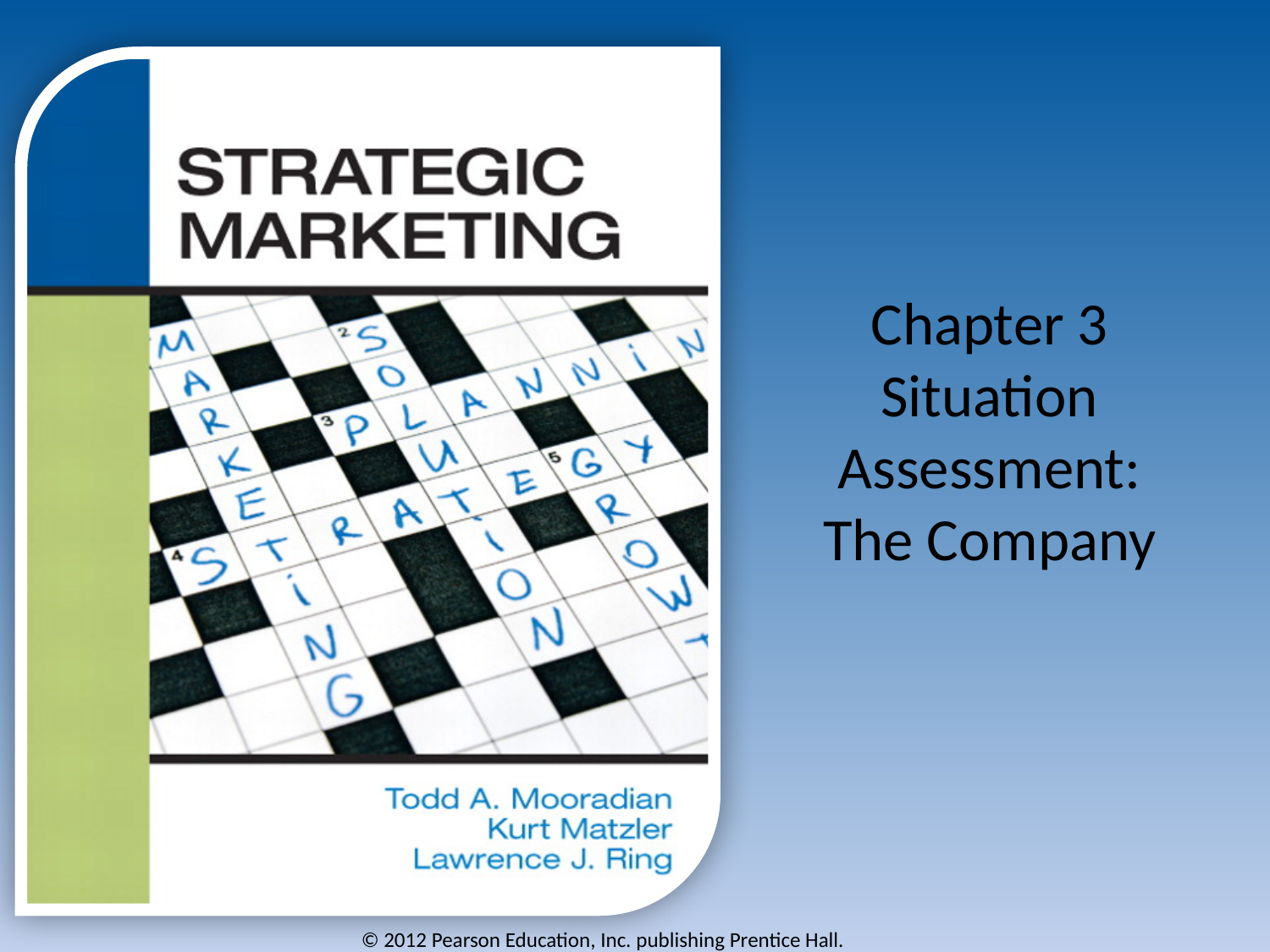

# Chapter 3 Situation Assessment: The Company